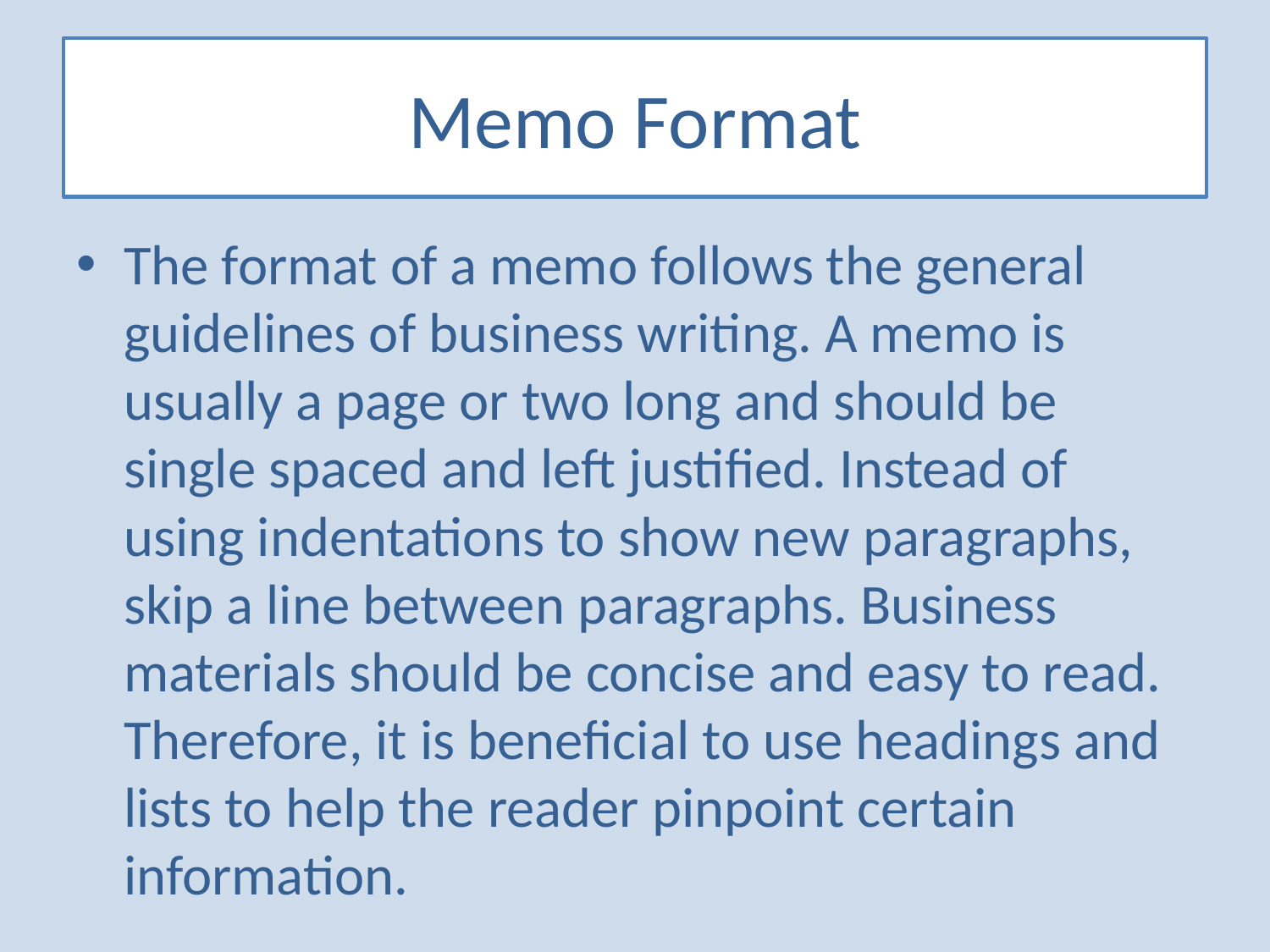

# Memo Format
The format of a memo follows the general guidelines of business writing. A memo is usually a page or two long and should be single spaced and left justified. Instead of using indentations to show new paragraphs, skip a line between paragraphs. Business materials should be concise and easy to read. Therefore, it is beneficial to use headings and lists to help the reader pinpoint certain information.